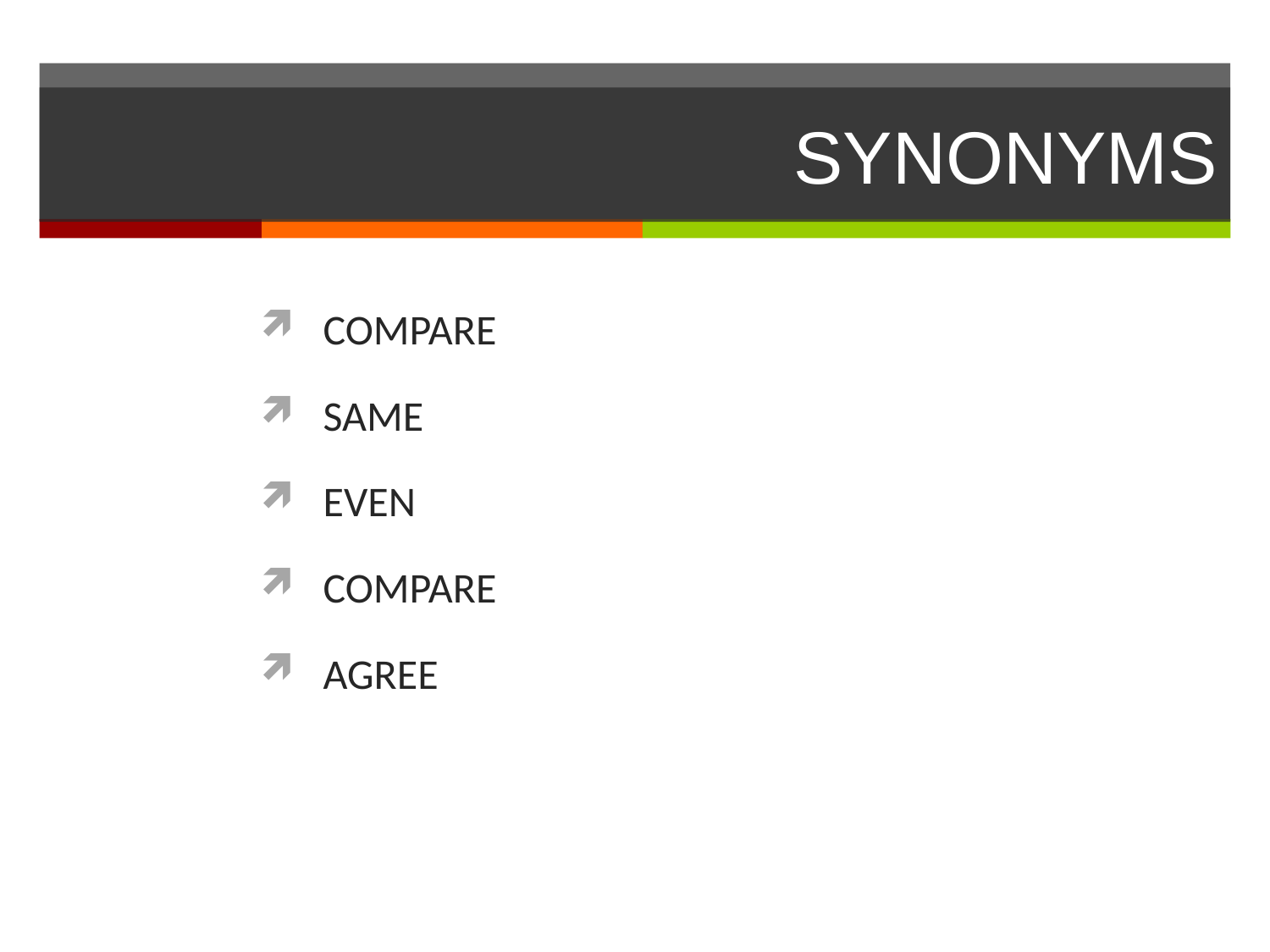

# SYNONYMS
COMPARE
SAME
EVEN
COMPARE
AGREE